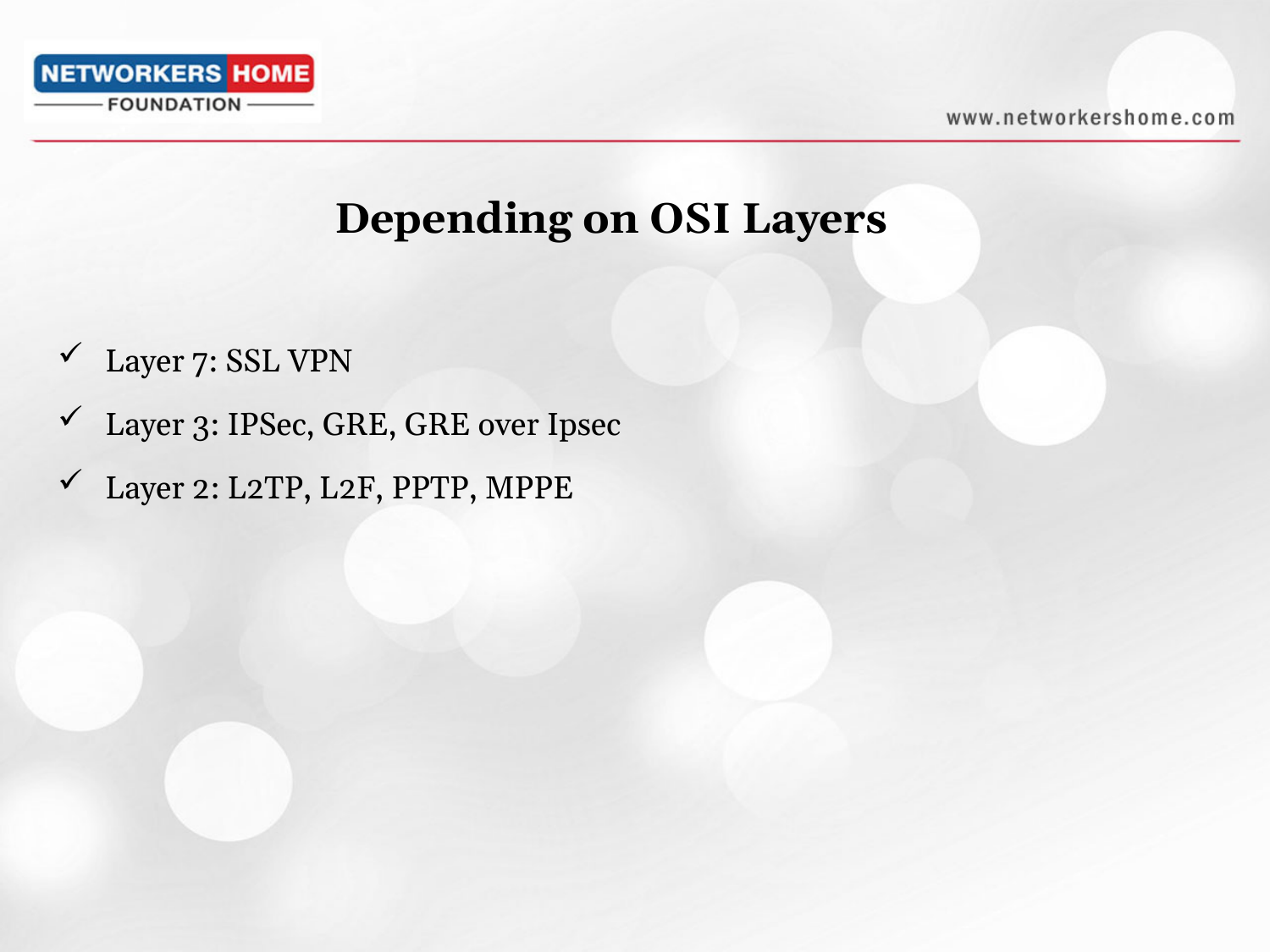

# Depending on OSI Layers
Layer 7: SSL VPN
Layer 3: IPSec, GRE, GRE over Ipsec
Layer 2: L2TP, L2F, PPTP, MPPE